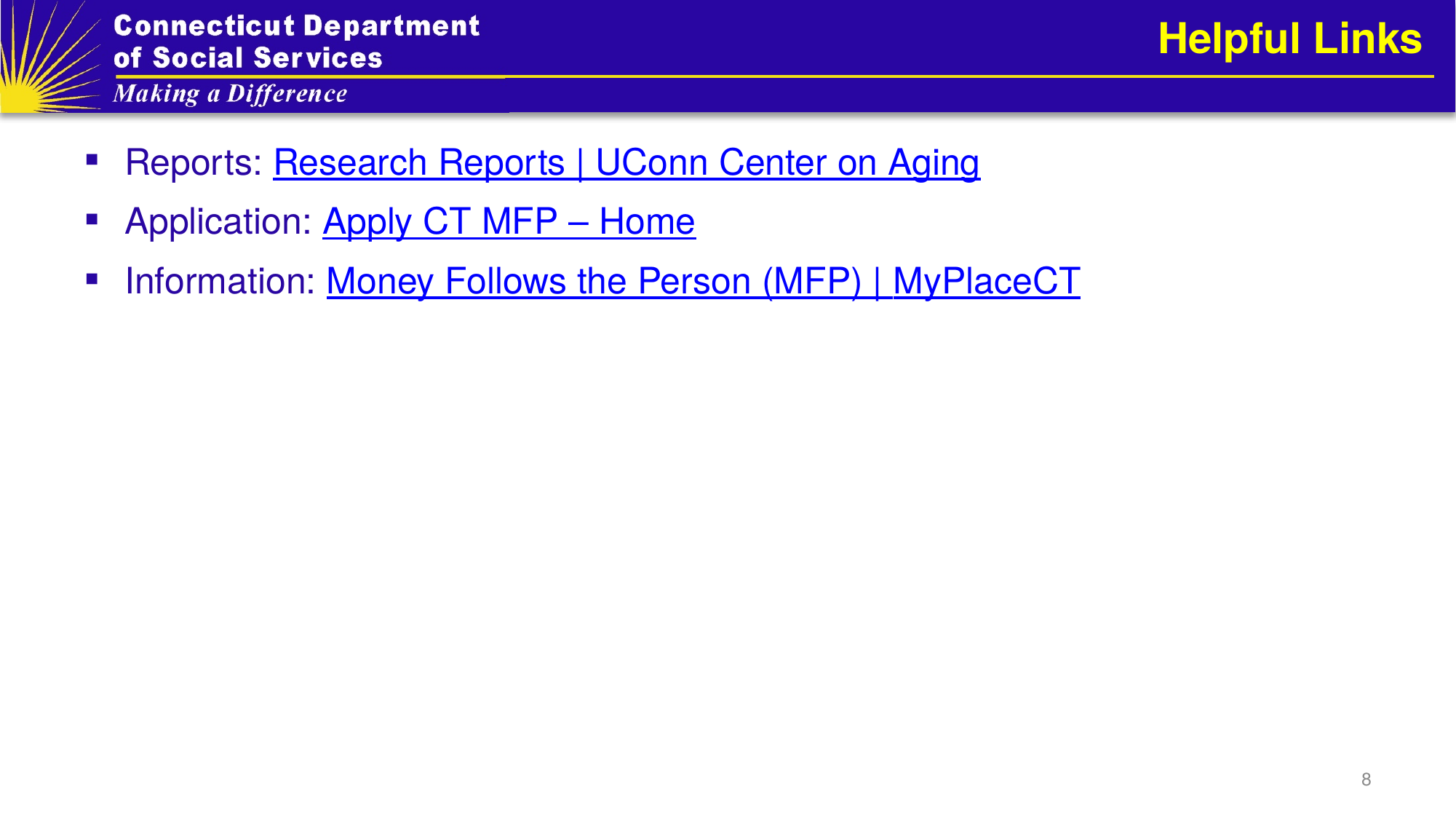

# Helpful Links
Reports: Research Reports | UConn Center on Aging
Application: Apply CT MFP – Home
Information: Money Follows the Person (MFP) | MyPlaceCT
8